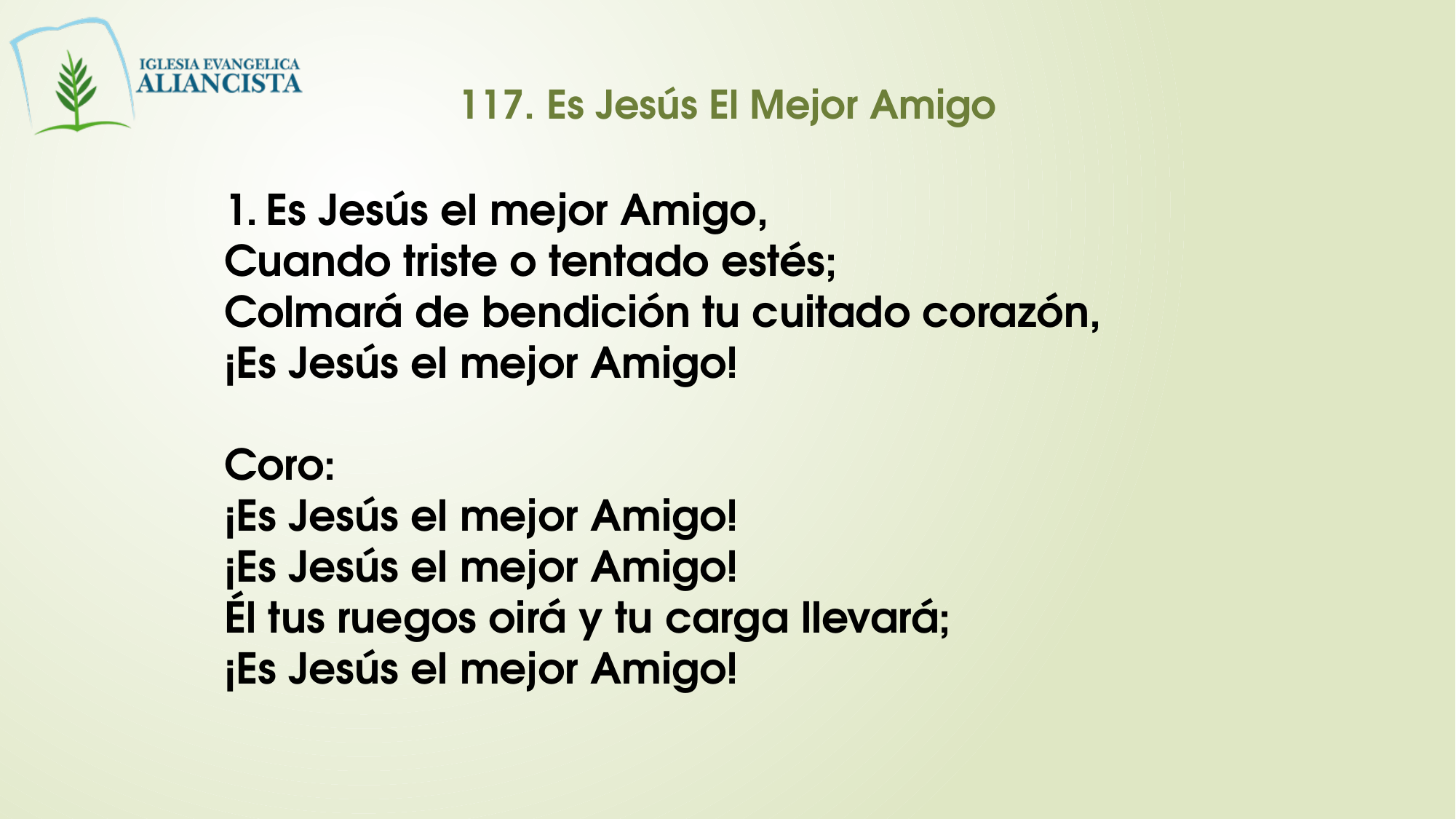

117. Es Jesús El Mejor Amigo
1. Es Jesús el mejor Amigo,
Cuando triste o tentado estés;
Colmará de bendición tu cuitado corazón,
¡Es Jesús el mejor Amigo!

Coro:
¡Es Jesús el mejor Amigo!
¡Es Jesús el mejor Amigo!
Él tus ruegos oirá y tu carga llevará;
¡Es Jesús el mejor Amigo!